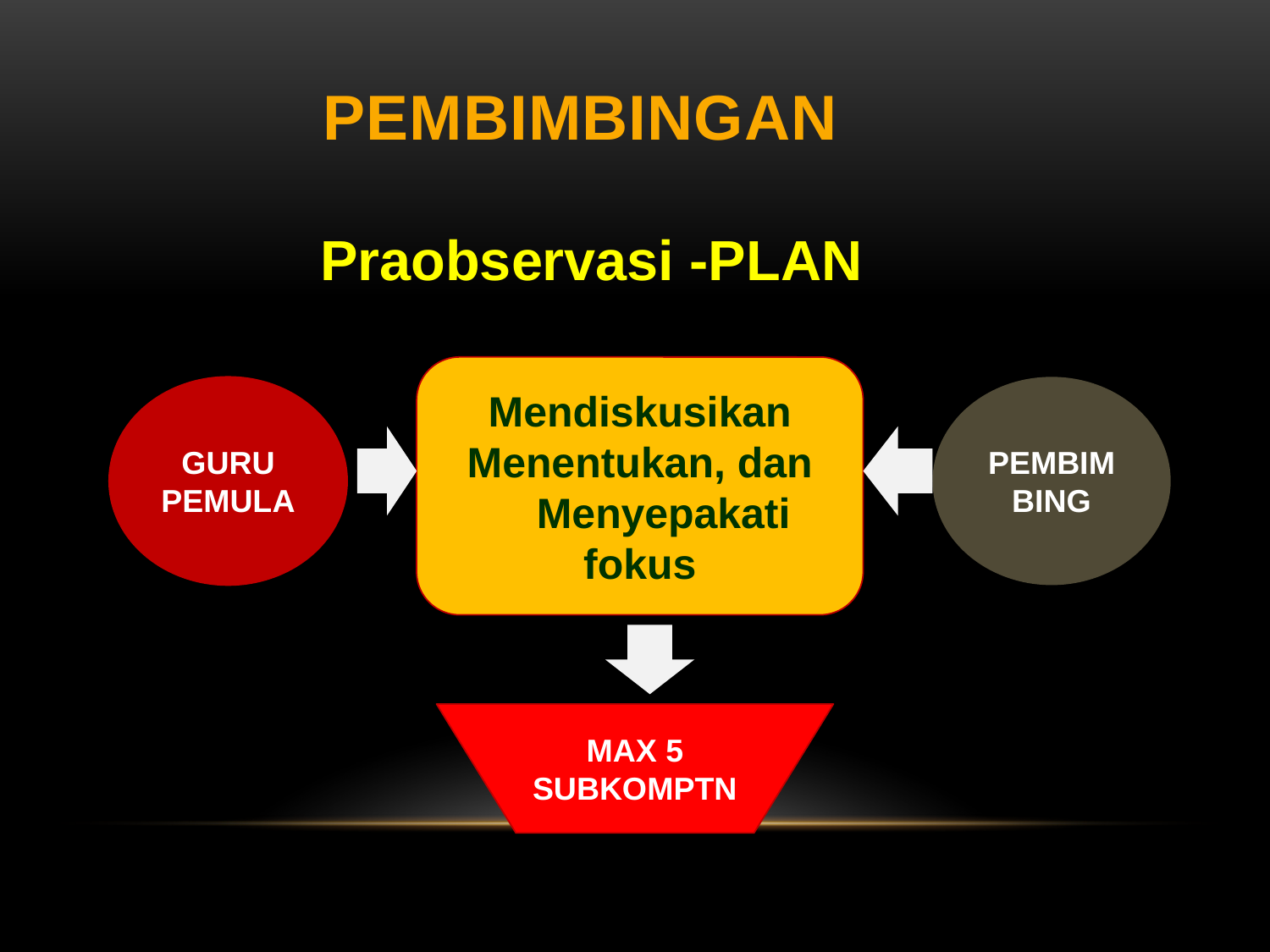

# Pembimbingan
Praobservasi -PLAN
Mendiskusikan
Menentukan, dan
    Menyepakati fokus
GURU
PEMULA
PEMBIMBING
MAX 5 SUBKOMPTN